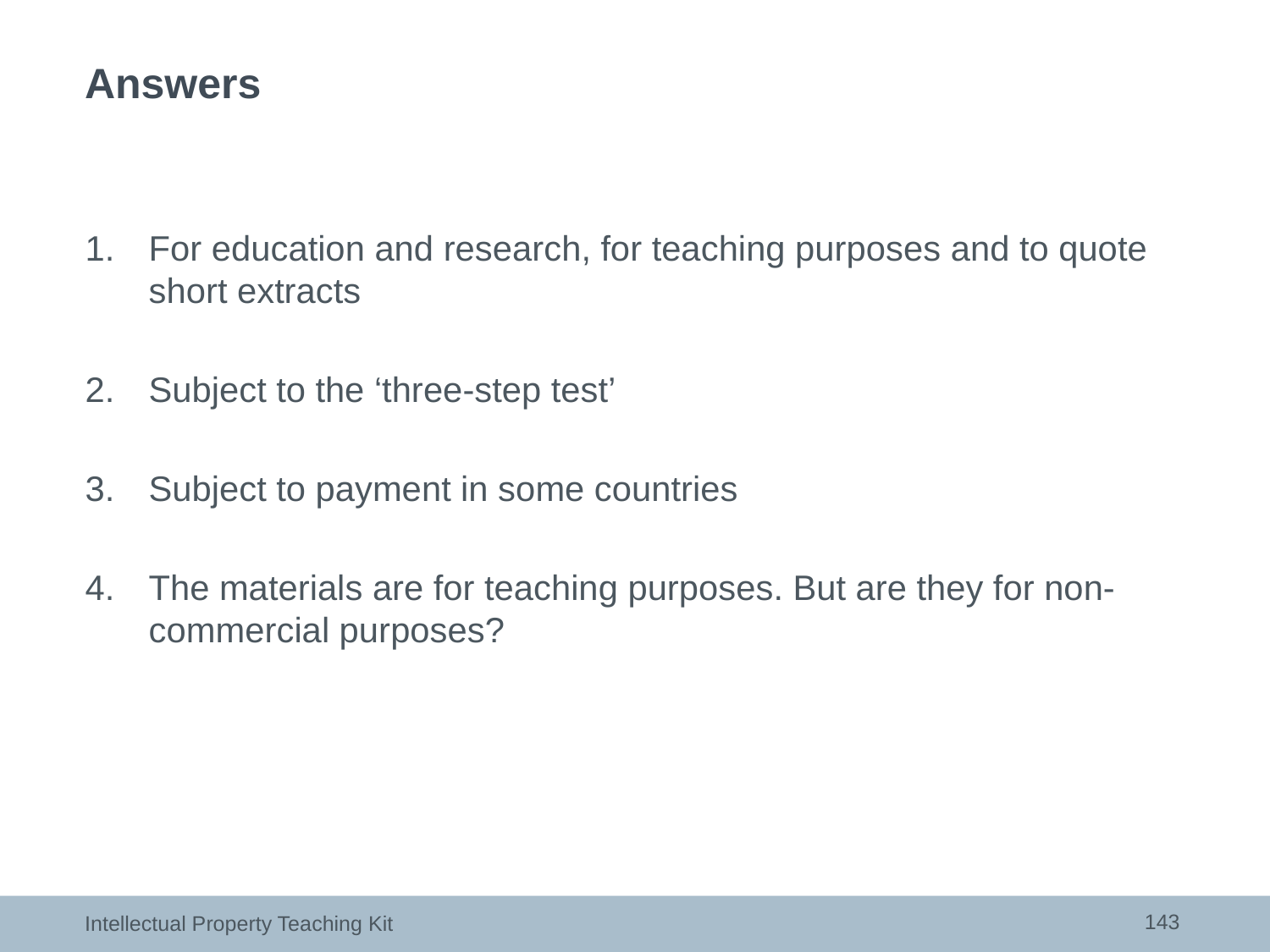

# Answers
For education and research, for teaching purposes and to quote short extracts

Subject to the ‘three-step test’

Subject to payment in some countries

The materials are for teaching purposes. But are they for non-commercial purposes?

143
Intellectual Property Teaching Kit